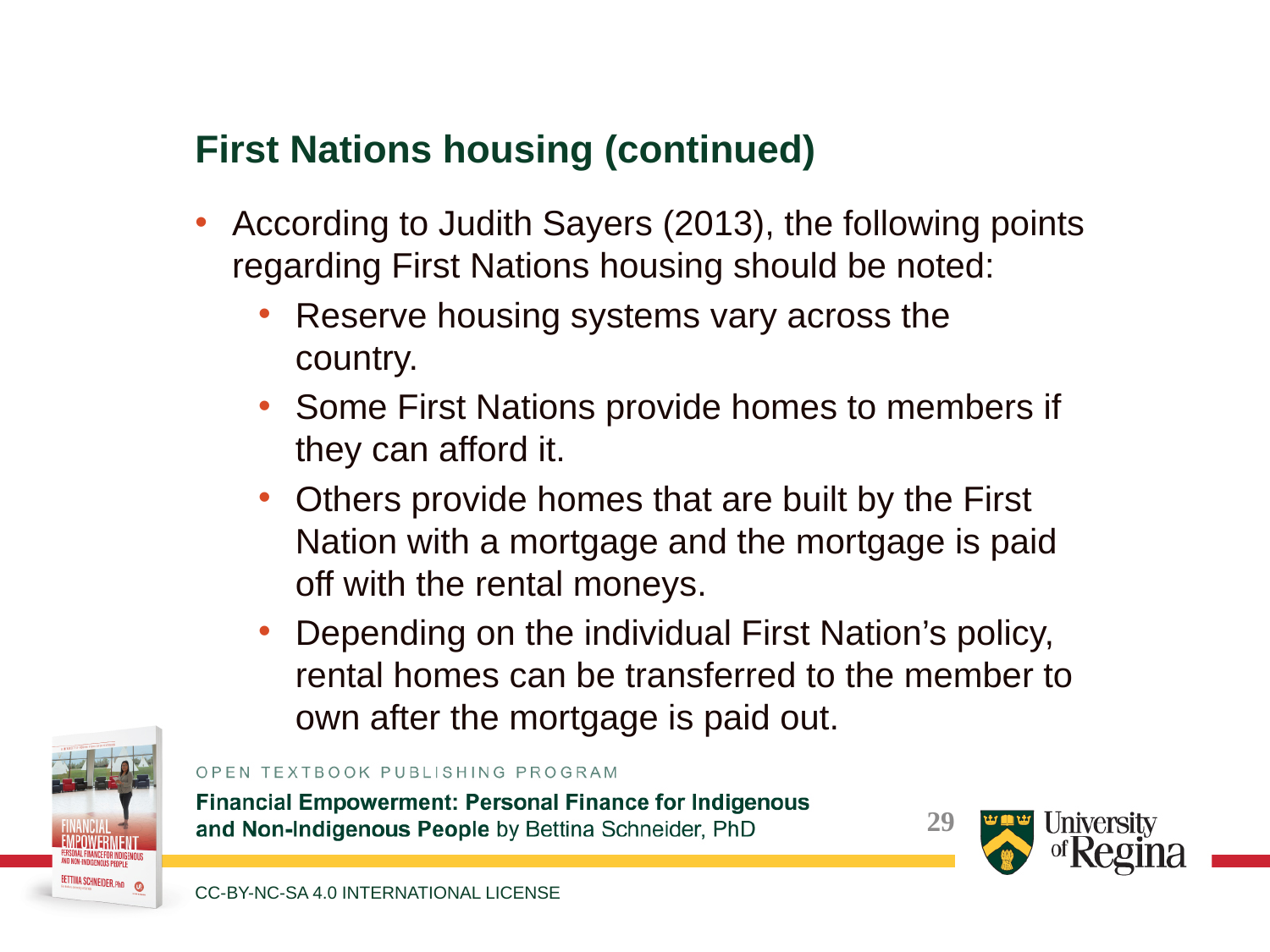

First Nations housing (continued)
According to Judith Sayers (2013), the following points regarding First Nations housing should be noted:
Reserve housing systems vary across the country.
Some First Nations provide homes to members if they can afford it.
Others provide homes that are built by the First Nation with a mortgage and the mortgage is paid off with the rental moneys.
Depending on the individual First Nation’s policy, rental homes can be transferred to the member to own after the mortgage is paid out.
CC-BY-NC-SA 4.0 INTERNATIONAL LICENSE